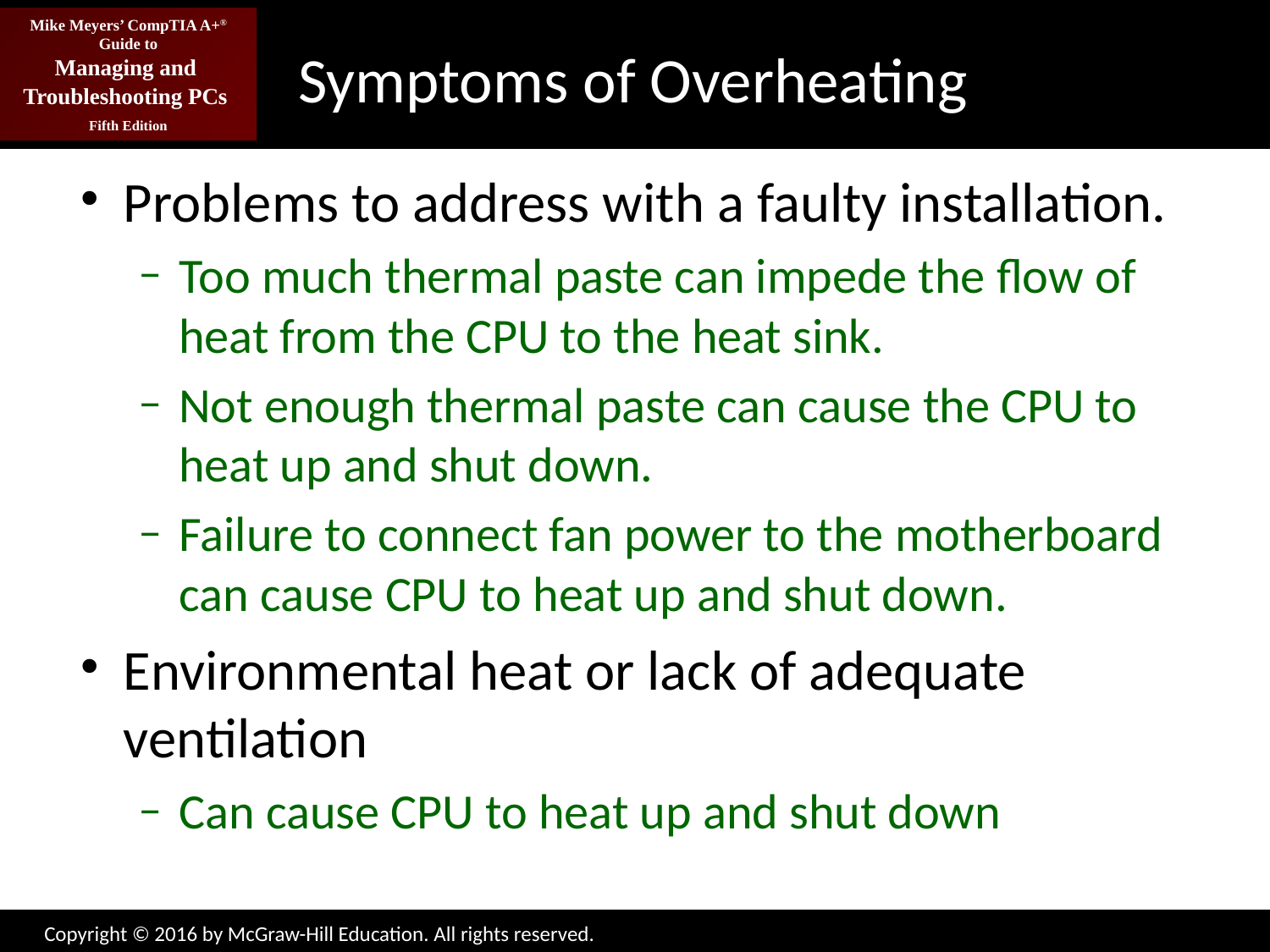

# Symptoms of Overheating
Problems to address with a faulty installation.
Too much thermal paste can impede the flow of heat from the CPU to the heat sink.
Not enough thermal paste can cause the CPU to heat up and shut down.
Failure to connect fan power to the motherboard can cause CPU to heat up and shut down.
Environmental heat or lack of adequate ventilation
Can cause CPU to heat up and shut down